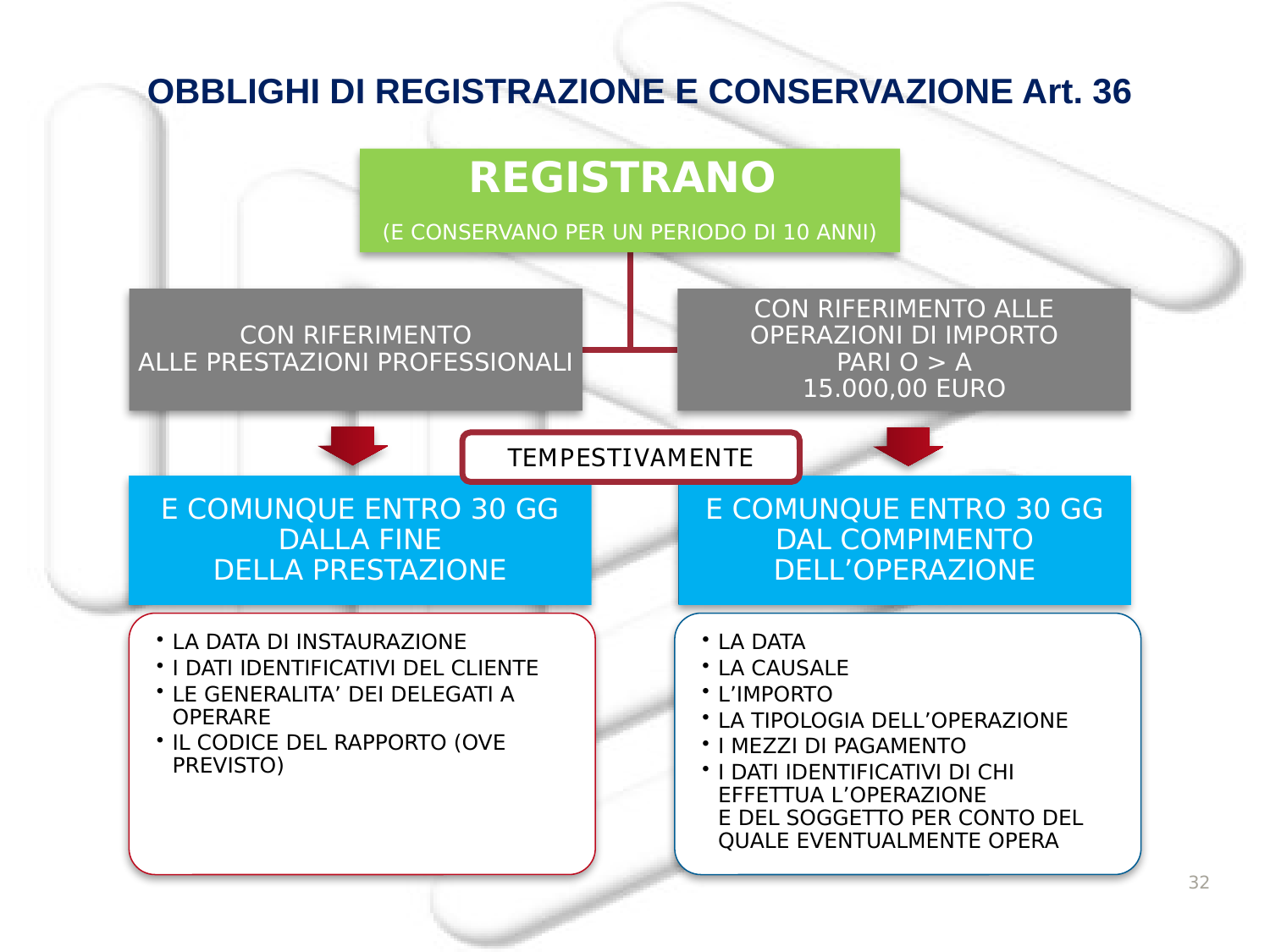

OBBLIGHI DI REGISTRAZIONE E CONSERVAZIONE Art. 36
REGISTRANO
(E CONSERVANO PER UN PERIODO DI 10 ANNI)
CON RIFERIMENTO
ALLE PRESTAZIONI PROFESSIONALI
CON RIFERIMENTO ALLE OPERAZIONI DI IMPORTO
PARI O > A
15.000,00 EURO

TEMPESTIVAMENTE

E COMUNQUE ENTRO 30 GG
DALLA FINE
DELLA PRESTAZIONE

E COMUNQUE ENTRO 30 GG
DAL COMPIMENTO
DELL’OPERAZIONE

LA DATA DI INSTAURAZIONE
I DATI IDENTIFICATIVI DEL CLIENTE
LE GENERALITA’ DEI DELEGATI A OPERARE
IL CODICE DEL RAPPORTO (OVE PREVISTO)

LA DATA
LA CAUSALE
L’IMPORTO
LA TIPOLOGIA DELL’OPERAZIONE
I MEZZI DI PAGAMENTO
I DATI IDENTIFICATIVI DI CHI EFFETTUA L’OPERAZIONE
E DEL SOGGETTO PER CONTO DEL QUALE EVENTUALMENTE OPERA
32